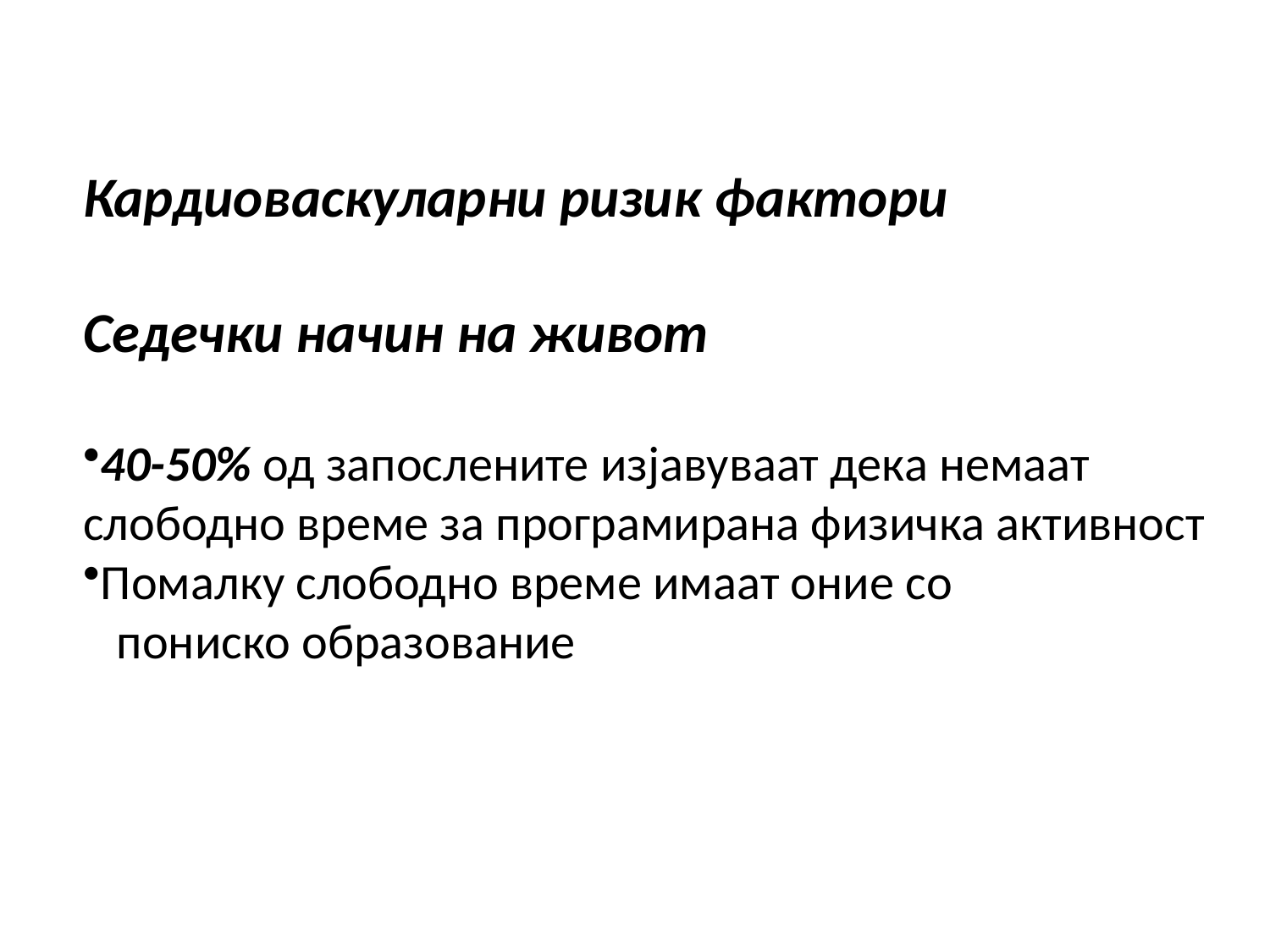

Кардиоваскуларни ризик фактори

Седечки начин на живот

40-50% од запослените изјавуваат дека немаат
слободно време за програмирана физичка активност
Помалку слободно време имаат оние со
   пониско образование